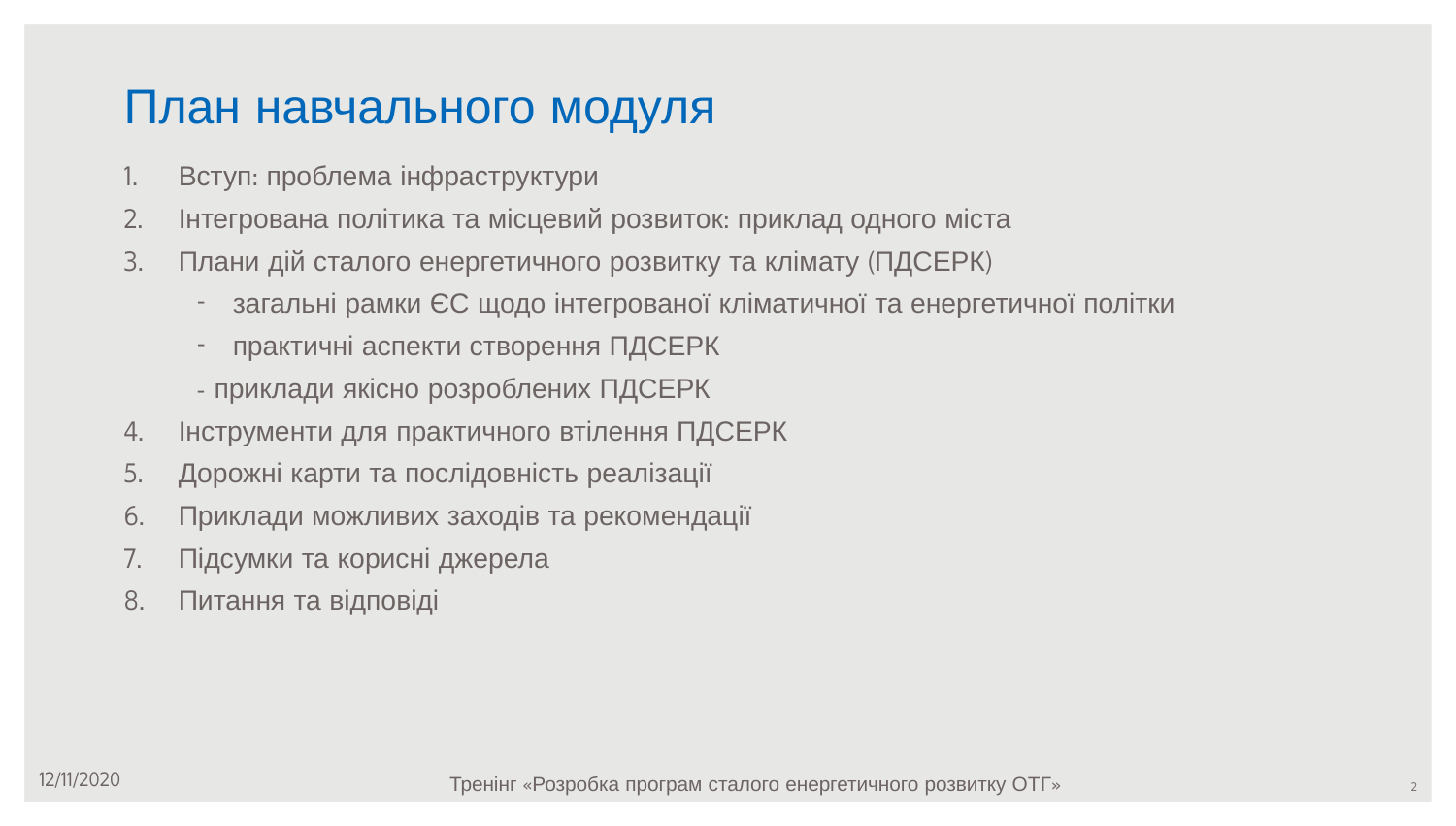

# План навчального модуля
Вступ: проблема інфраструктури
Інтегрована політика та місцевий розвиток: приклад одного міста
Плани дій сталого енергетичного розвитку та клімату (ПДСЕРК)
загальні рамки ЄС щодо інтегрованої кліматичної та енергетичної політки
практичні аспекти створення ПДСЕРК
- приклади якісно розроблених ПДСЕРК
Інструменти для практичного втілення ПДСЕРК
Дорожні карти та послідовність реалізації
Приклади можливих заходів та рекомендації
Підсумки та корисні джерела
Питання та відповіді

12/11/2020
Тренінг «Розробка програм сталого енергетичного розвитку ОТГ»
2